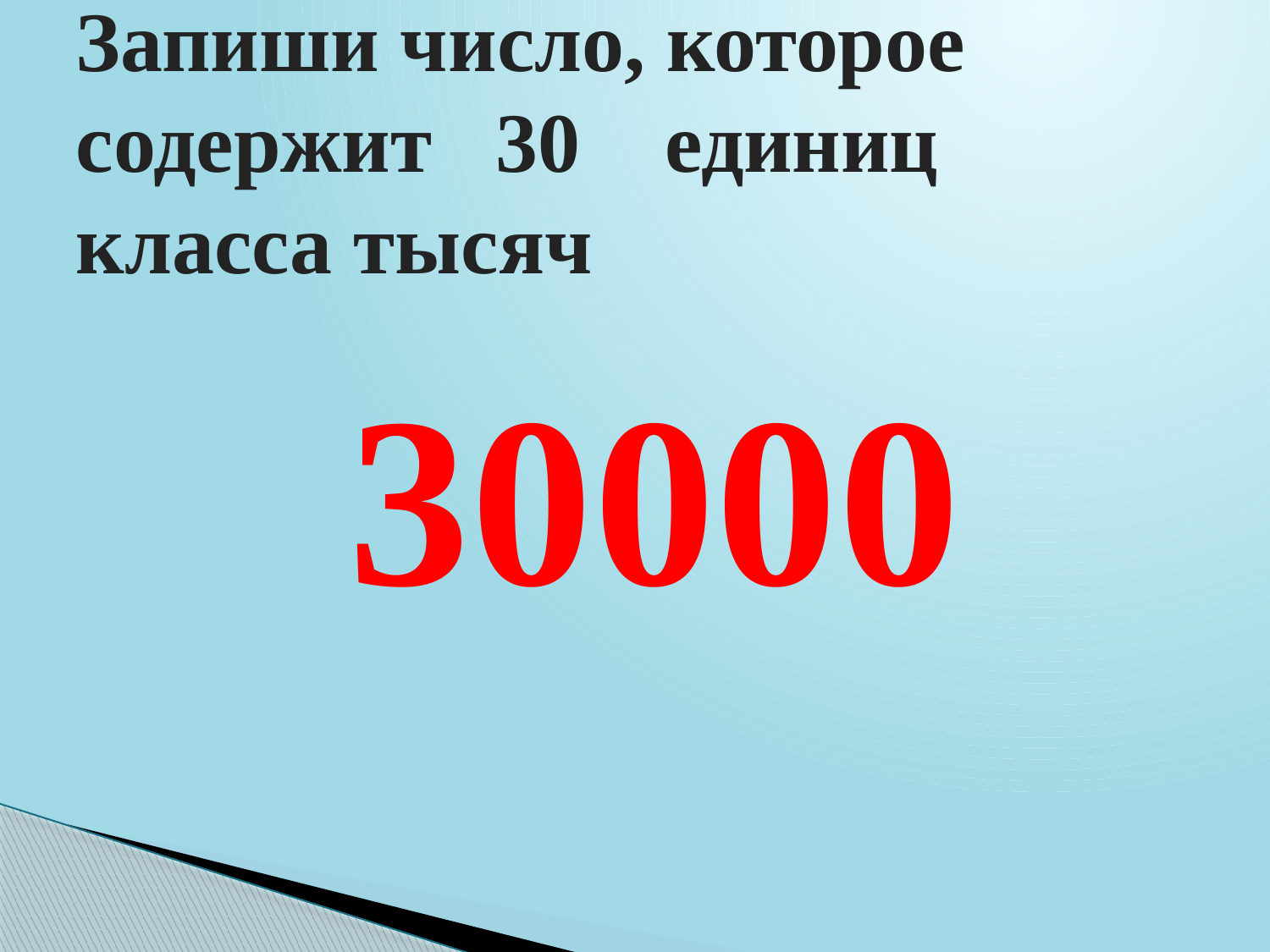

# Запиши число, которое содержит   30    единиц класса тысяч

30000